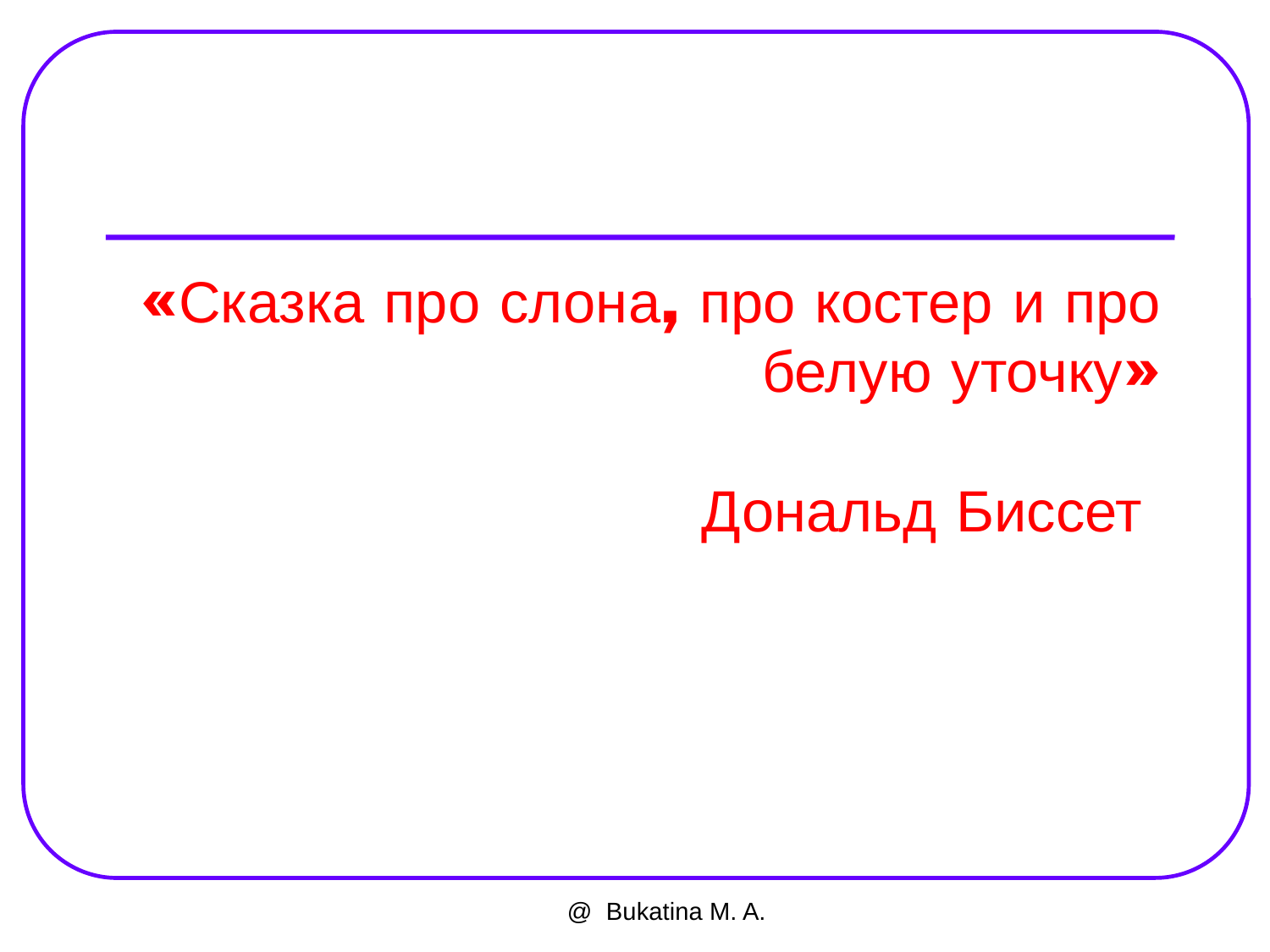

# «Сказка про слона, про костер и про белую уточку» Дональд Биссет
@  Bukatina M. A.